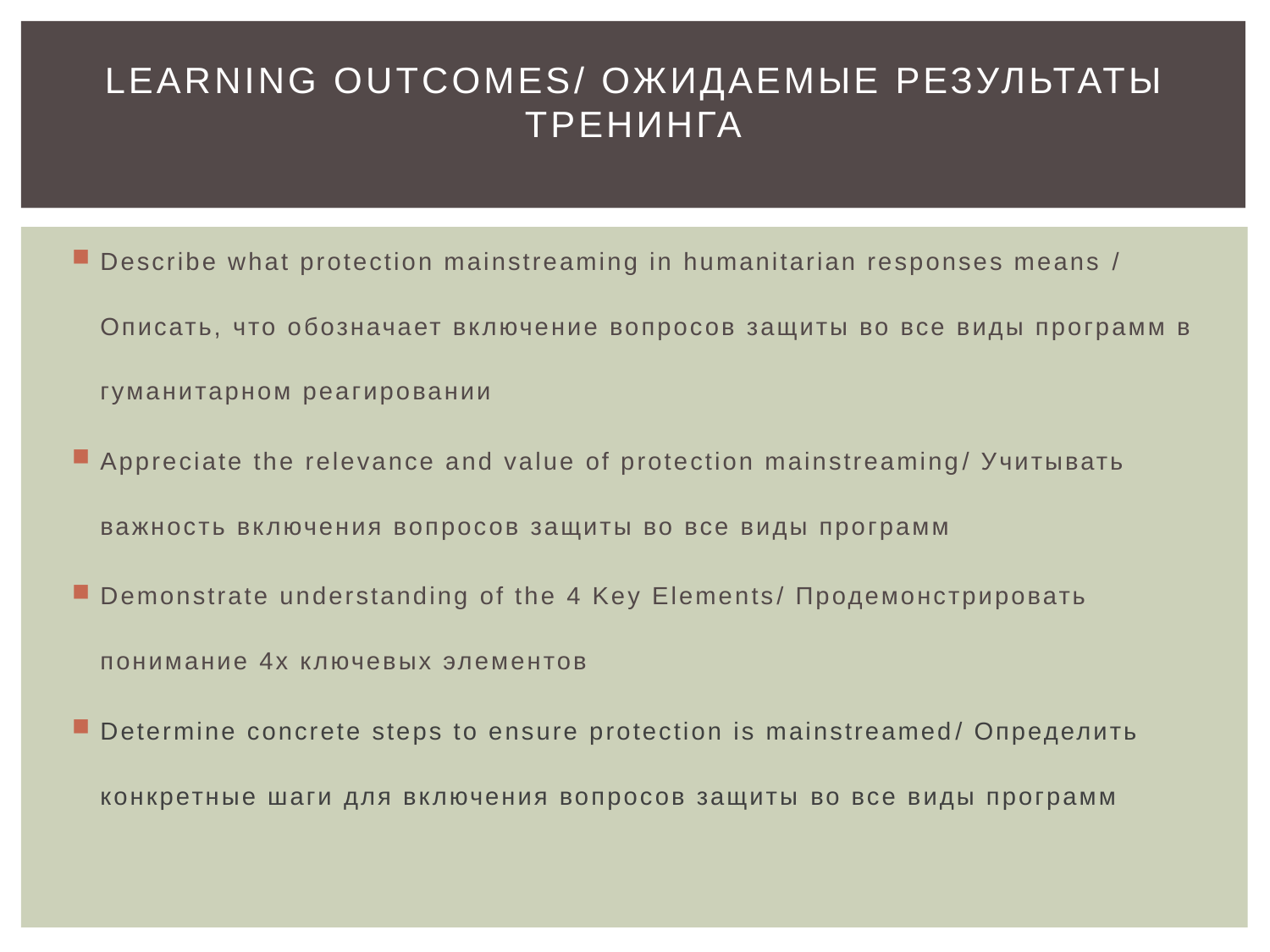

# Learning outcomes/ ожидаемые результаты тренинга

Describe what protection mainstreaming in humanitarian responses means / Описать, что обозначает включение вопросов защиты во все виды программ в гуманитарном реагировании
Appreciate the relevance and value of protection mainstreaming/ Учитывать важность включения вопросов защиты во все виды программ
Demonstrate understanding of the 4 Key Elements/ Продемонстрировать понимание 4х ключевых элементов
Determine concrete steps to ensure protection is mainstreamed/ Определить конкретные шаги для включения вопросов защиты во все виды программ